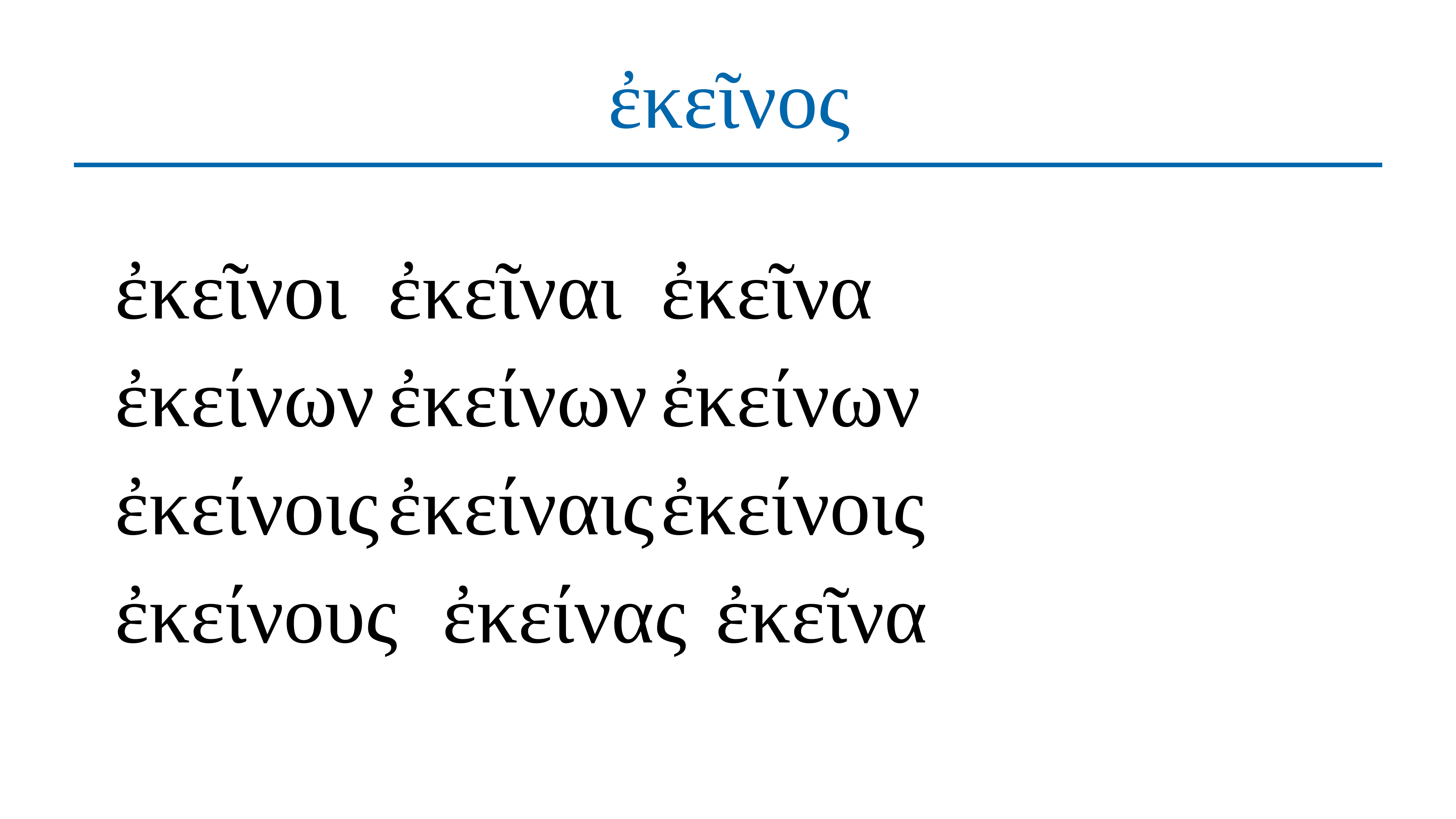

# ἐκεῖνος
ἐκεῖνοι	ἐκεῖναι	ἐκεῖνα
ἐκείνων	ἐκείνων	ἐκείνων
ἐκείνοις	ἐκείναις	ἐκείνοις
ἐκείνους	ἐκείνας	ἐκεῖνα